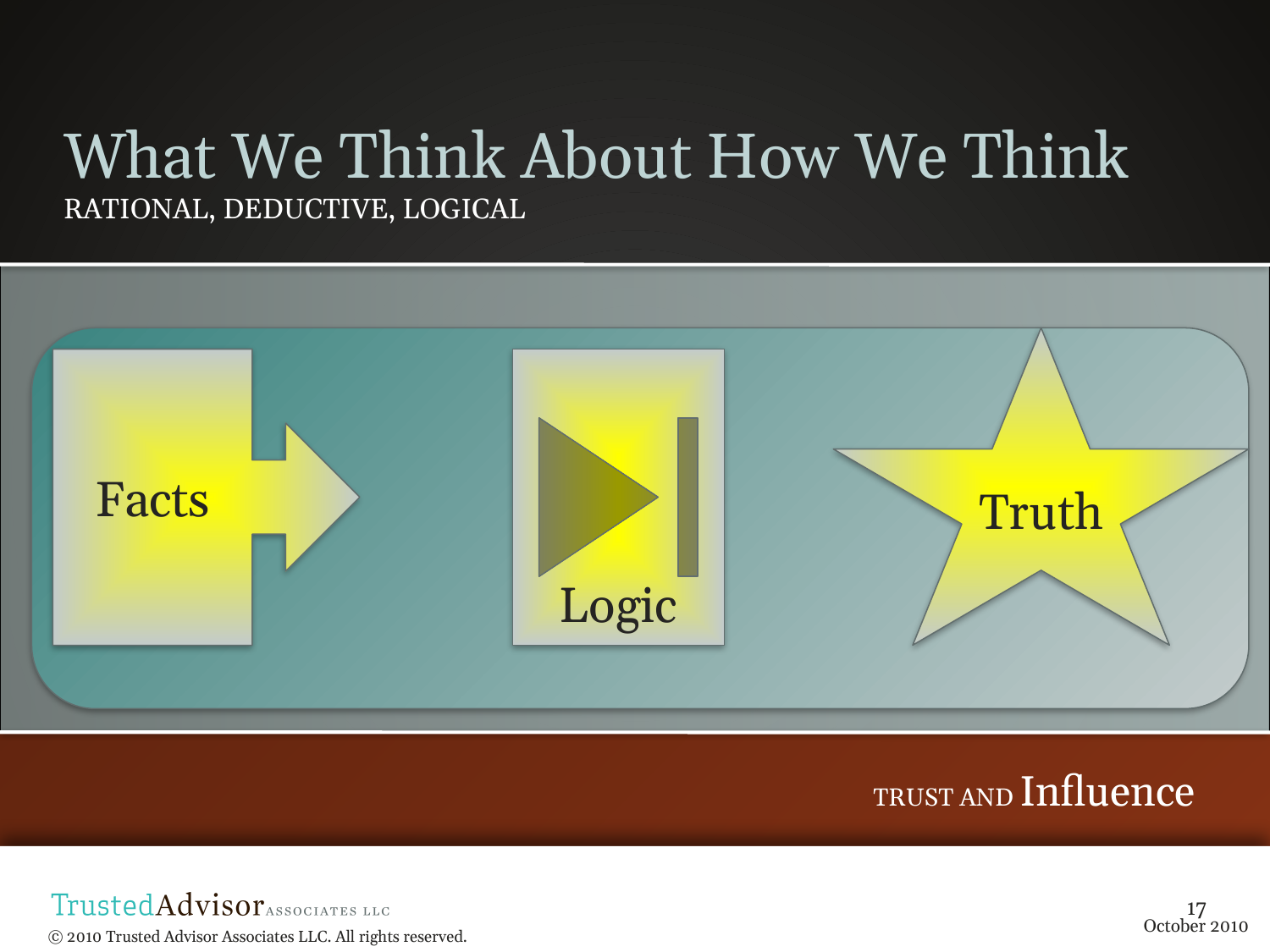

# What We Think About How We Think
Rational, deductive, logical

Truth
Facts

Logic